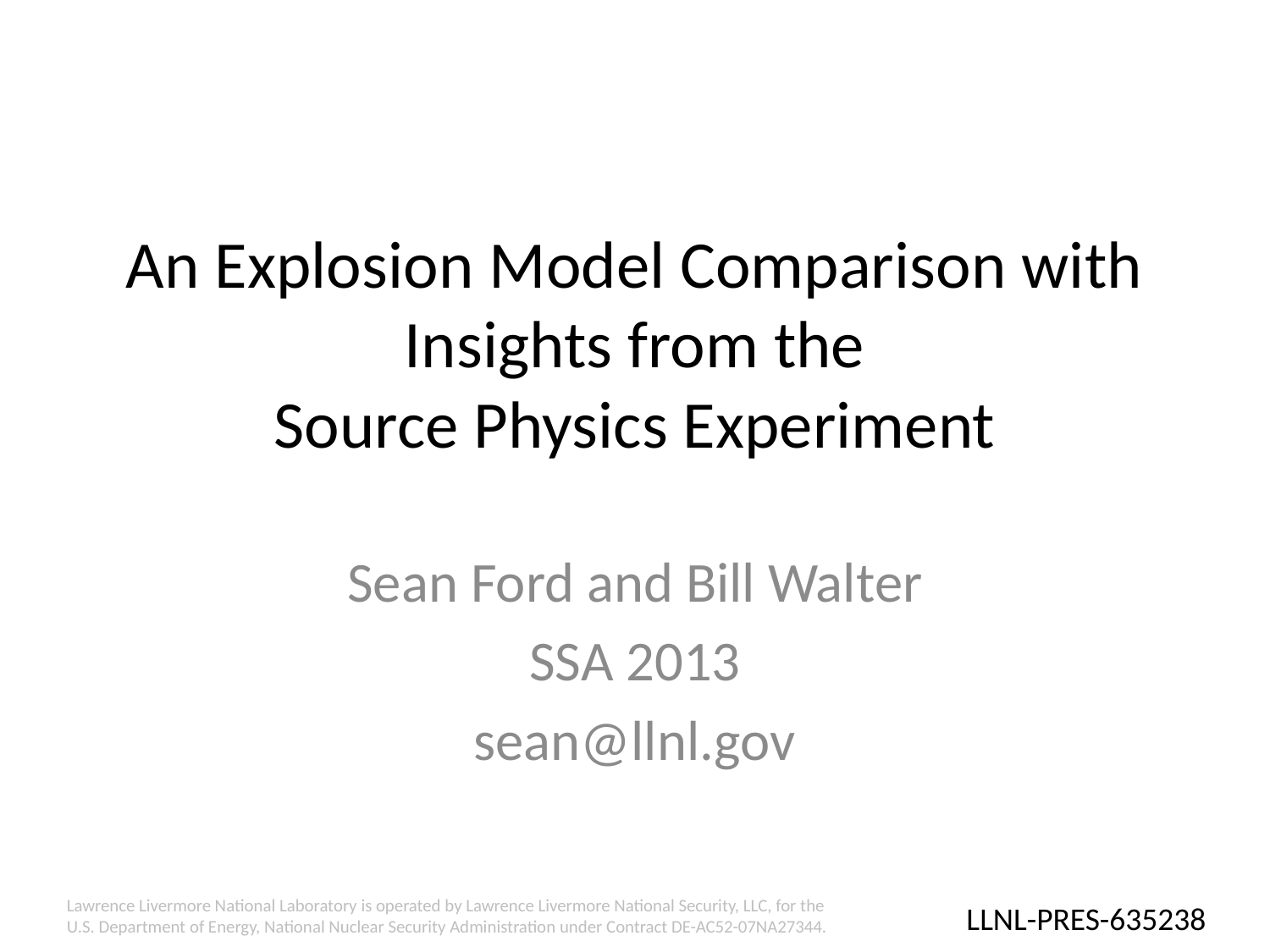

# An Explosion Model Comparison with Insights from the Source Physics Experiment
Sean Ford and Bill Walter
SSA 2013
sean@llnl.gov
Lawrence Livermore National Laboratory is operated by Lawrence Livermore National Security, LLC, for the
U.S. Department of Energy, National Nuclear Security Administration under Contract DE-AC52-07NA27344.
LLNL-PRES-635238